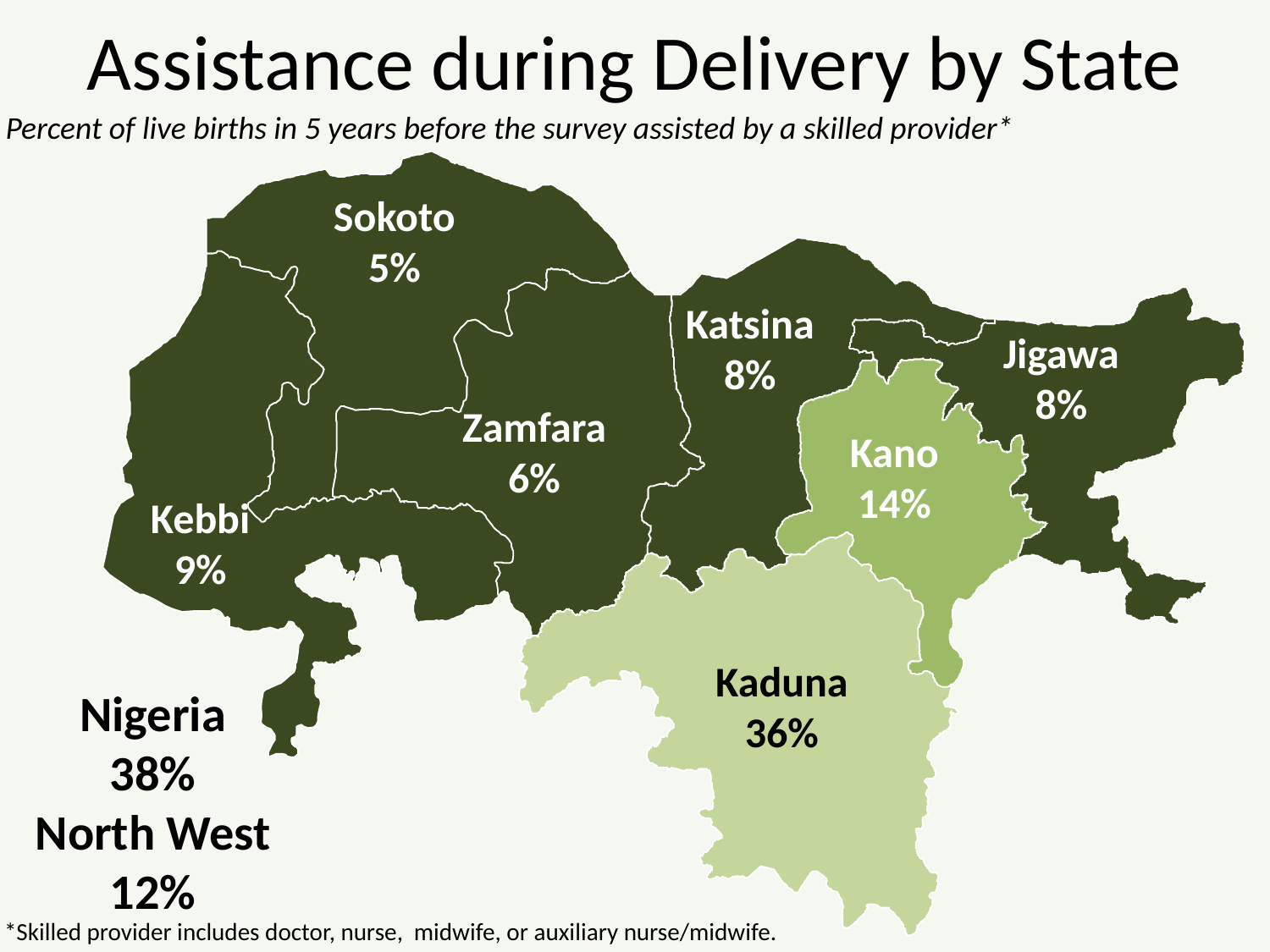

Assistance during Delivery by State

Percent of live births in 5 years before the survey assisted by a skilled provider*

Sokoto
5%
Katsina
8%
Jigawa
8%
Zamfara
6%
Kano
14%
Kebbi
9%
Kaduna
36%
Nigeria
38%
North West
12%
*Skilled provider includes doctor, nurse,  midwife, or auxiliary nurse/midwife.